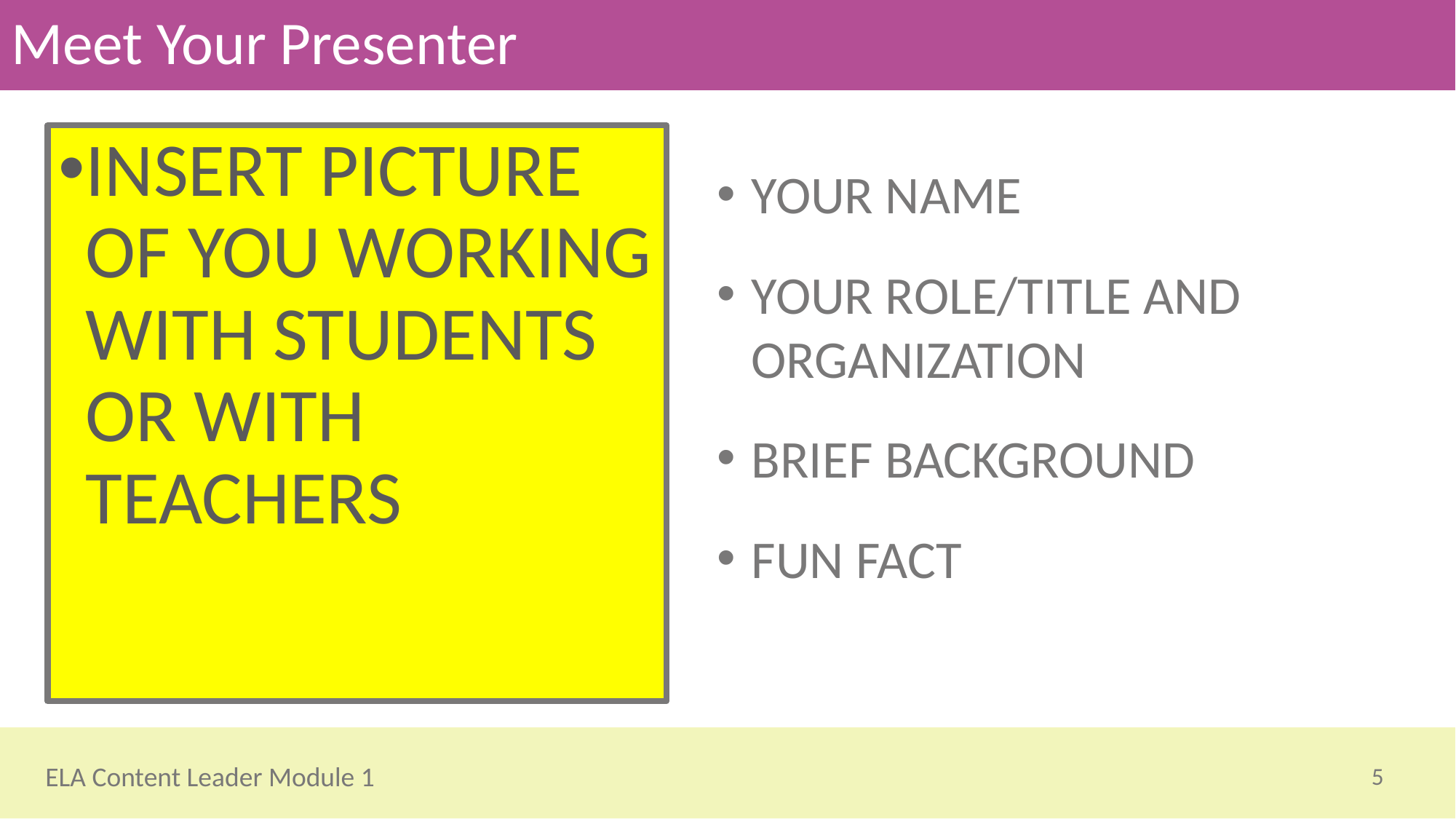

# Meet Your Presenter
INSERT PICTURE OF YOU WORKING WITH STUDENTS OR WITH TEACHERS
YOUR NAME

YOUR ROLE/TITLE AND ORGANIZATION

BRIEF BACKGROUND

FUN FACT

5